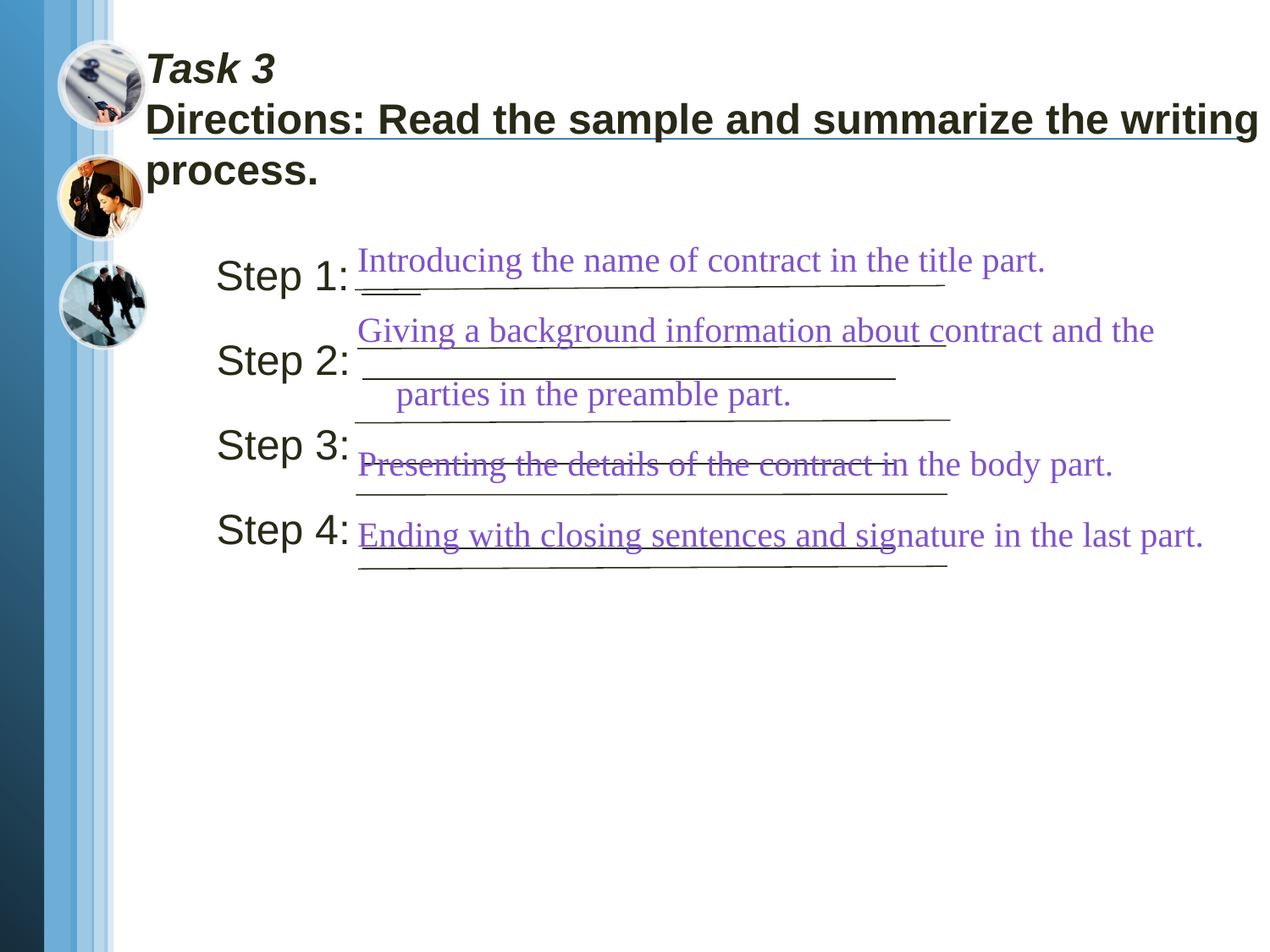

# Task 3 Directions: Read the sample and summarize the writing process.

      Step 1:
     Step 2:
     Step 3:
     Step 4:
 Introducing the name of contract in the title part.
 Giving a background information about contract and the parties in the preamble part.
 Presenting the details of the contract in the body part.
 Ending with closing sentences and signature in the last part.